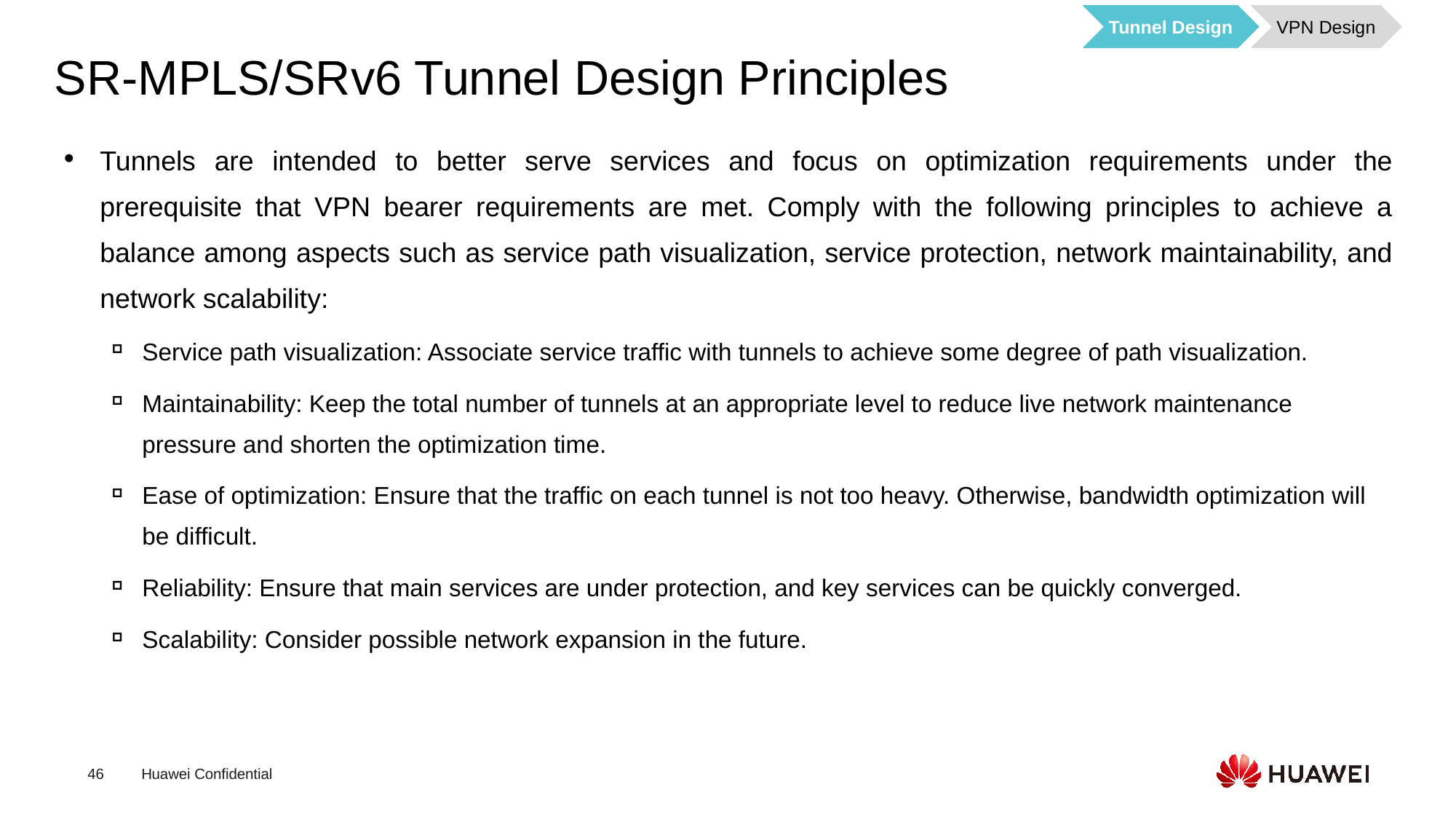

Tunnel Design
VPN Design
# SR-MPLS/SRv6 Tunnel Design Principles
Tunnels are intended to better serve services and focus on optimization requirements under the prerequisite that VPN bearer requirements are met. Comply with the following principles to achieve a balance among aspects such as service path visualization, service protection, network maintainability, and network scalability:
Service path visualization: Associate service traffic with tunnels to achieve some degree of path visualization.
Maintainability: Keep the total number of tunnels at an appropriate level to reduce live network maintenance pressure and shorten the optimization time.
Ease of optimization: Ensure that the traffic on each tunnel is not too heavy. Otherwise, bandwidth optimization will be difficult.
Reliability: Ensure that main services are under protection, and key services can be quickly converged.
Scalability: Consider possible network expansion in the future.